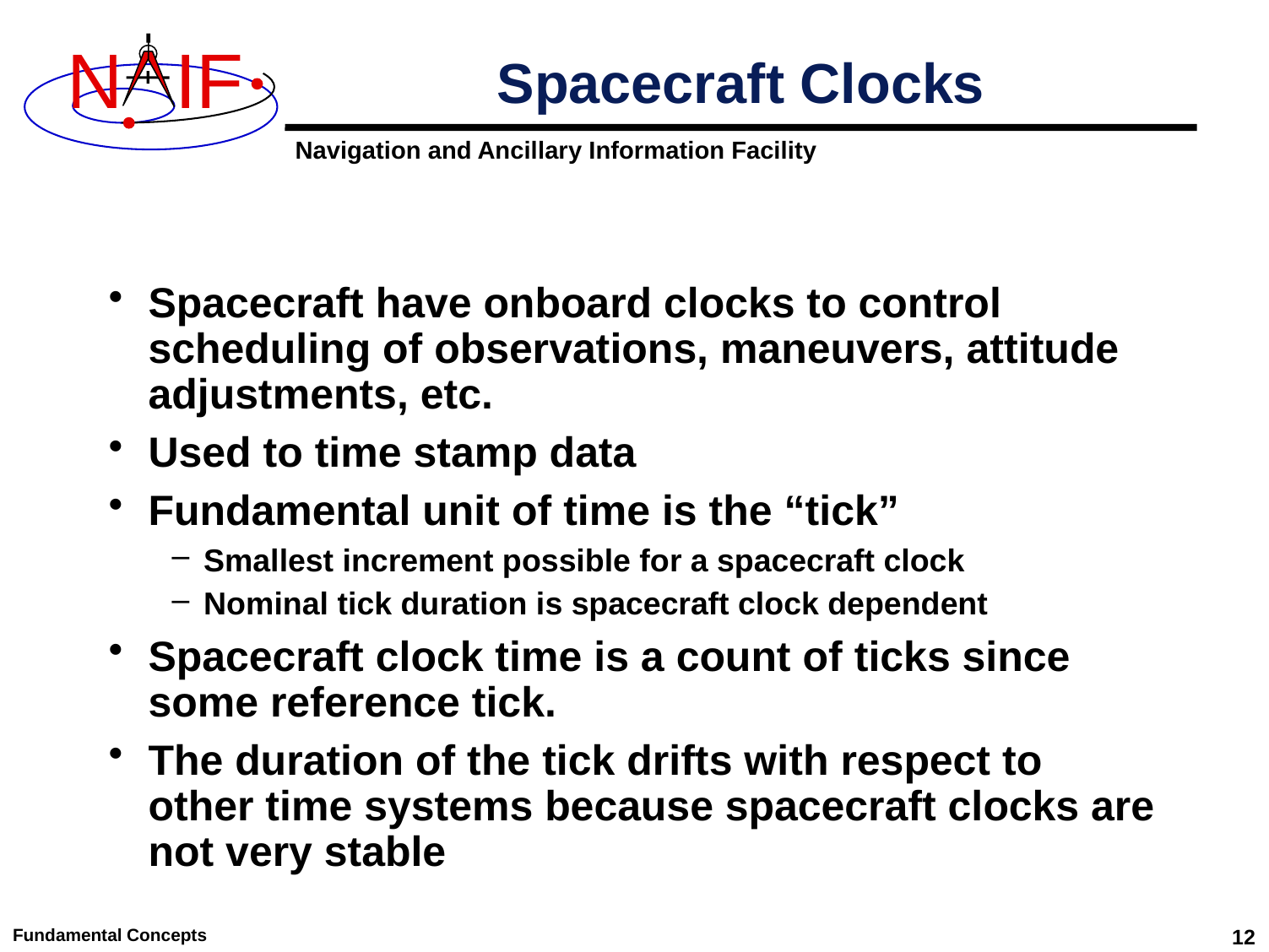

# Spacecraft Clocks
Spacecraft have onboard clocks to control scheduling of observations, maneuvers, attitude adjustments, etc.
Used to time stamp data
Fundamental unit of time is the “tick”
Smallest increment possible for a spacecraft clock
Nominal tick duration is spacecraft clock dependent
Spacecraft clock time is a count of ticks since some reference tick.
The duration of the tick drifts with respect to other time systems because spacecraft clocks are not very stable
Fundamental Concepts
12